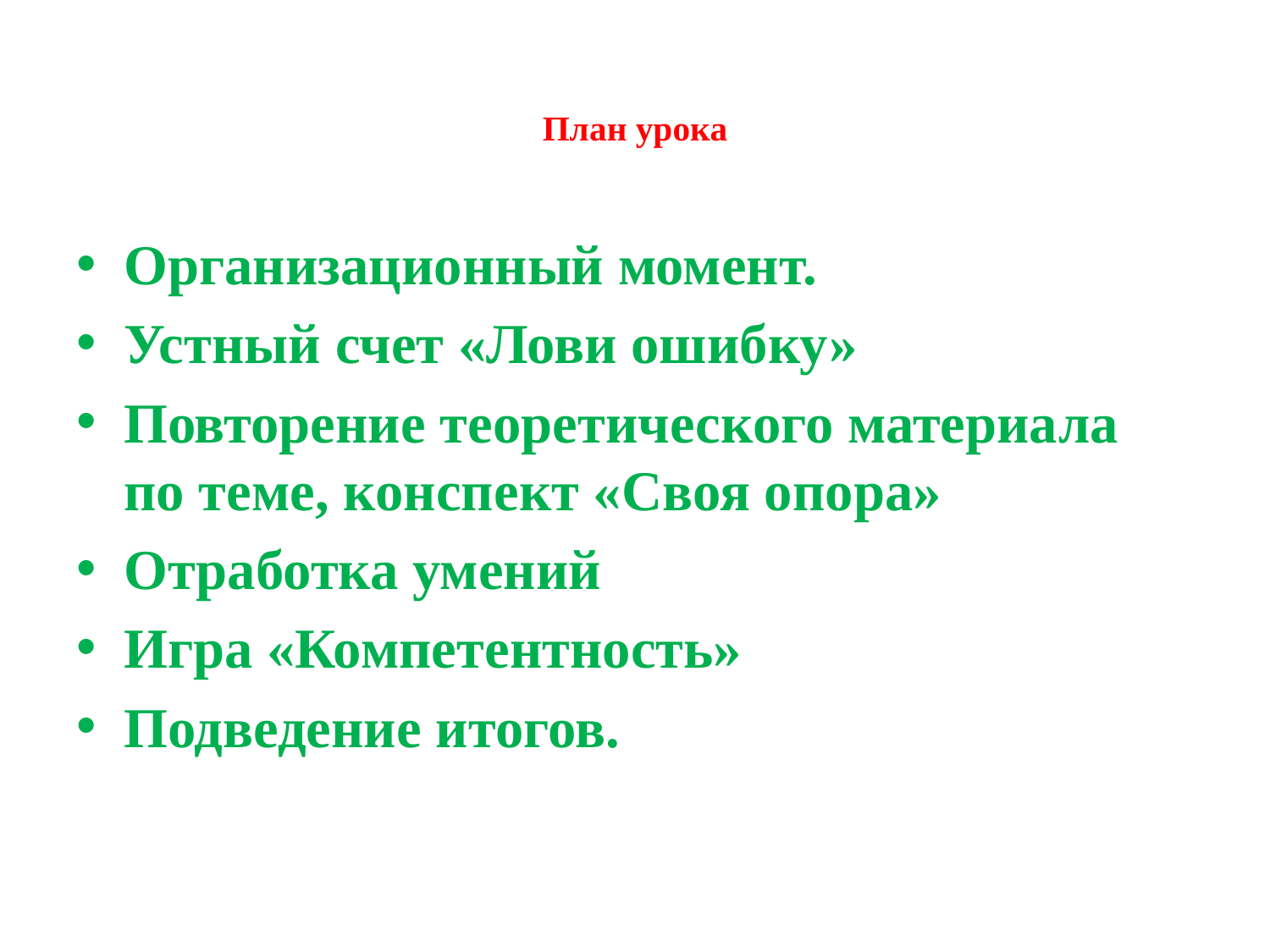

# План урока
Организационный момент.
Устный счет «Лови ошибку»
Повторение теоретического материала по теме, конспект «Своя опора»
Отработка умений
Игра «Компетентность»
Подведение итогов.